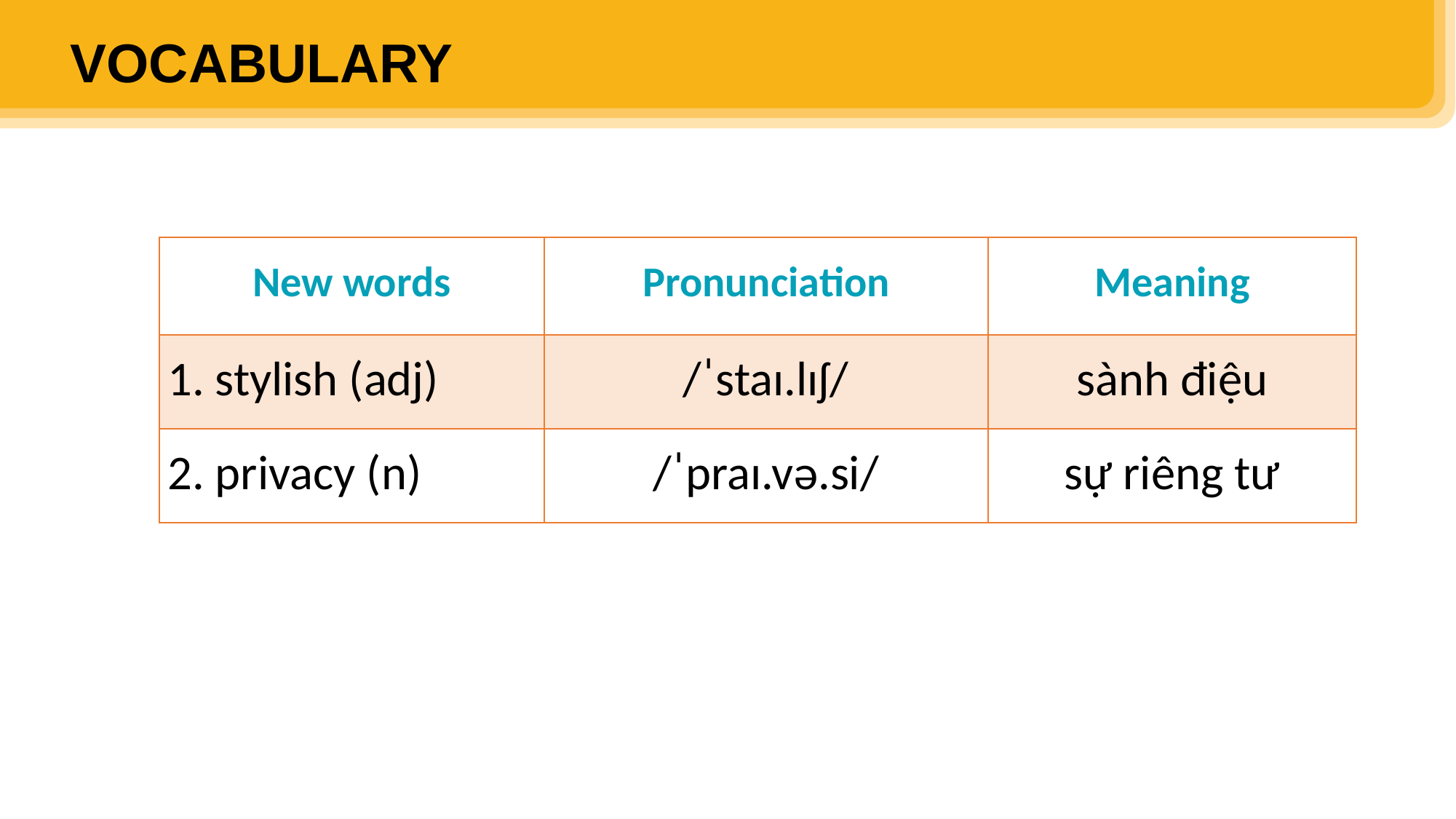

VOCABULARY
| New words | Pronunciation | Meaning |
| --- | --- | --- |
| 1. stylish (adj) | /ˈstaɪ.lɪʃ/ | sành điệu |
| 2. privacy (n) | /ˈpraɪ.və.si/ | sự riêng tư |